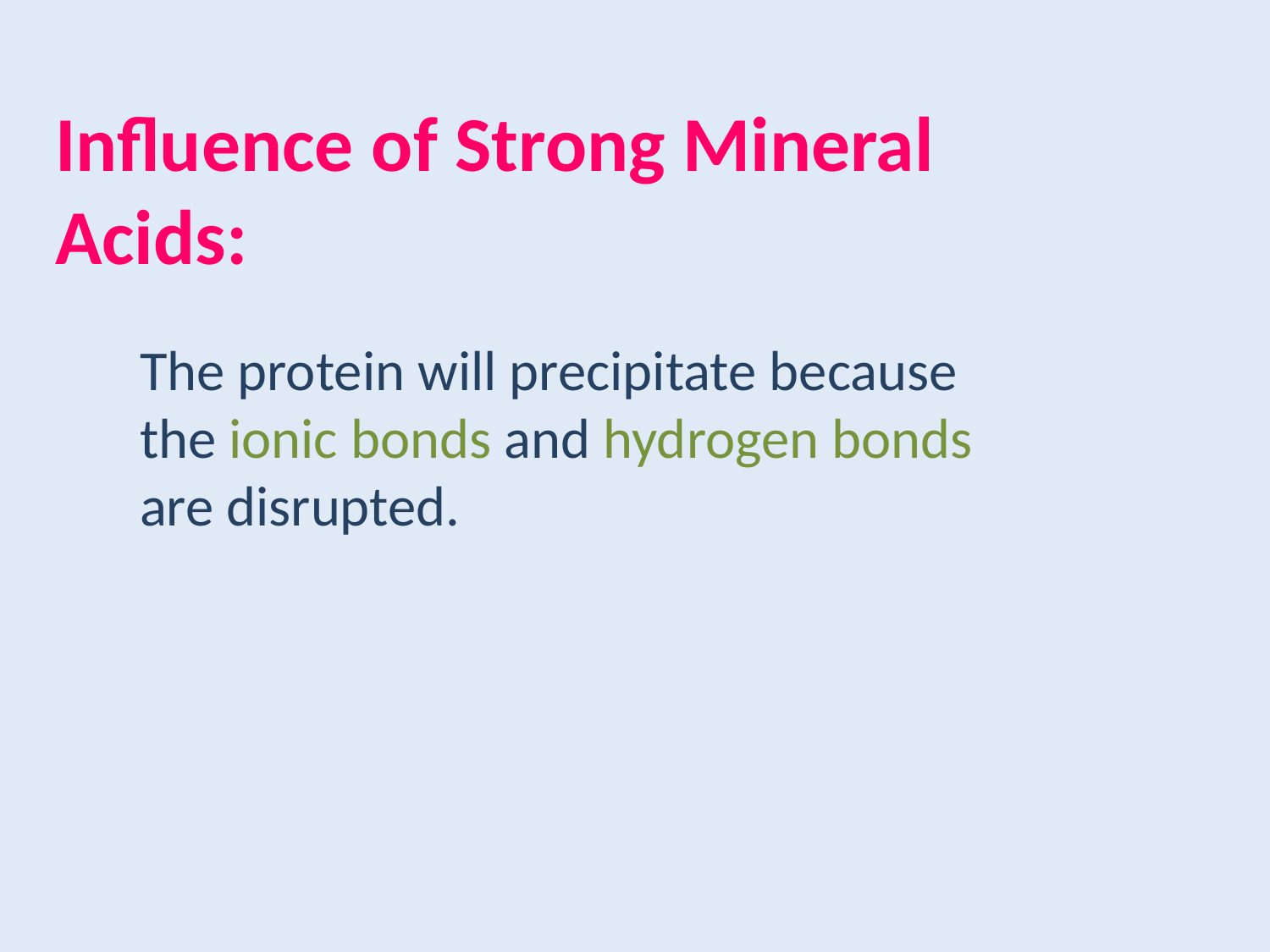

# Influence of Strong Mineral Acids:
The protein will precipitate because the ionic bonds and hydrogen bonds are disrupted.